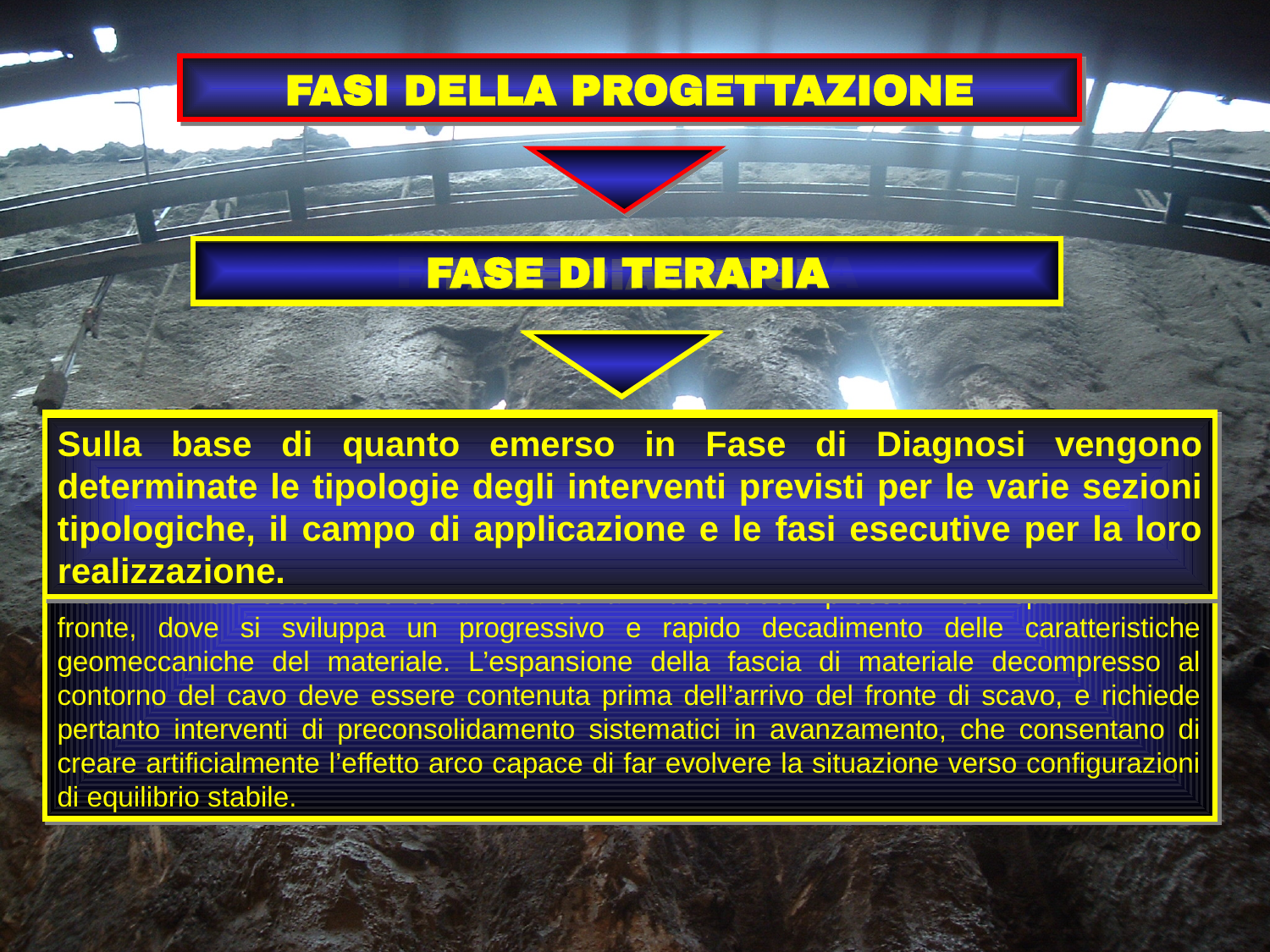

FASI DELLA PROGETTAZIONE

FASE CONOSCITIVA

FASE DI TERAPIA

FASE DIAGNOSI

3.  Galleria a fronte instabile
L’instabilità progressiva del fronte di scavo è attribuibile ad una accentuazione dei fenomeni deformativi in campo plastico, che risultano immediati e più rilevanti, manifestandosi prima ancora che avvenga lo scavo, oltre il fronte stesso. Tali deformazioni producono un incremento dell’estensione della zona dell’ammasso decompressa in corrispondenza del fronte, dove si sviluppa un progressivo e rapido decadimento delle caratteristiche geomeccaniche del materiale. L’espansione della fascia di materiale decompresso al contorno del cavo deve essere contenuta prima dell’arrivo del fronte di scavo, e richiede pertanto interventi di preconsolidamento sistematici in avanzamento, che consentano di creare artificialmente l’effetto arco capace di far evolvere la situazione verso configurazioni di equilibrio stabile.
2. Galleria a fronte stabile a breve termine
Questa condizione si verifica quando lo stato tensionale indotto dall’apertura della cavità supera la resistenza geomeccanica del materiale al fronte, che si allontana progressivamente da un comportamento di tipo elastico, per passare ad un comportamento di tipo elasto-plastico. La decompressione indotta dallo scavo può essere opportunamente controllata e regimata con adeguati interventi di preconsolidamento del fronte e/o di consolidamento al contorno del cavo. In tal modo si fornisce l’opportuno contenimento all’ammasso, che manterrà un comportamento stabile. Nel caso non si prevedano opportuni interventi, lo stato tenso-deformativo potrà evolvere verso situazioni di instabilità del cavo in via di realizzazione. Ancora il rivestimento definitivo costituirà il margine di sicurezza a lungo termine.
1. Galleria a fronte stabile
Se il fronte di scavo è stabile, lo stato tensionale al contorno della cavità in prossimità del fronte si mantiene in campo prevalentemente elastico, e i fenomeni deformativi osservabili sono di piccola entità e tendono ad esaurirsi rapidamente. In questo caso anche il comportamento del cavo sarà stabile, e quindi non si rendono necessari interventi preventivi di consolidamento, se non localizzati e in misura molto ridotta. Il rivestimento definitivo costituirà allora il margine di sicurezza per la stabilità a lungo termine.
INQUADRAMENTO GEOLOGICO (analisi strutturale ammasso allo scavo) GEOTECNICO (parametri di Progetto), GEOMORFOLOGICO (versanti attraversati) IDROLOGICO (alta,media bassa permeabilità)
Sulla base di quanto emerso in Fase di Diagnosi vengono determinate le tipologie degli interventi previsti per le varie sezioni tipologiche, il campo di applicazione e le fasi esecutive per la loro realizzazione.
Sulla base degli elementi raccolti nella fase conoscitiva, si conducono previsioni sul comportamento deformativo del cavo in assenza di interventi, al fine di giungere all’individuazione di tratte a comportamento omogeneo suddivise in tre categorie di comportamento fondamentali: